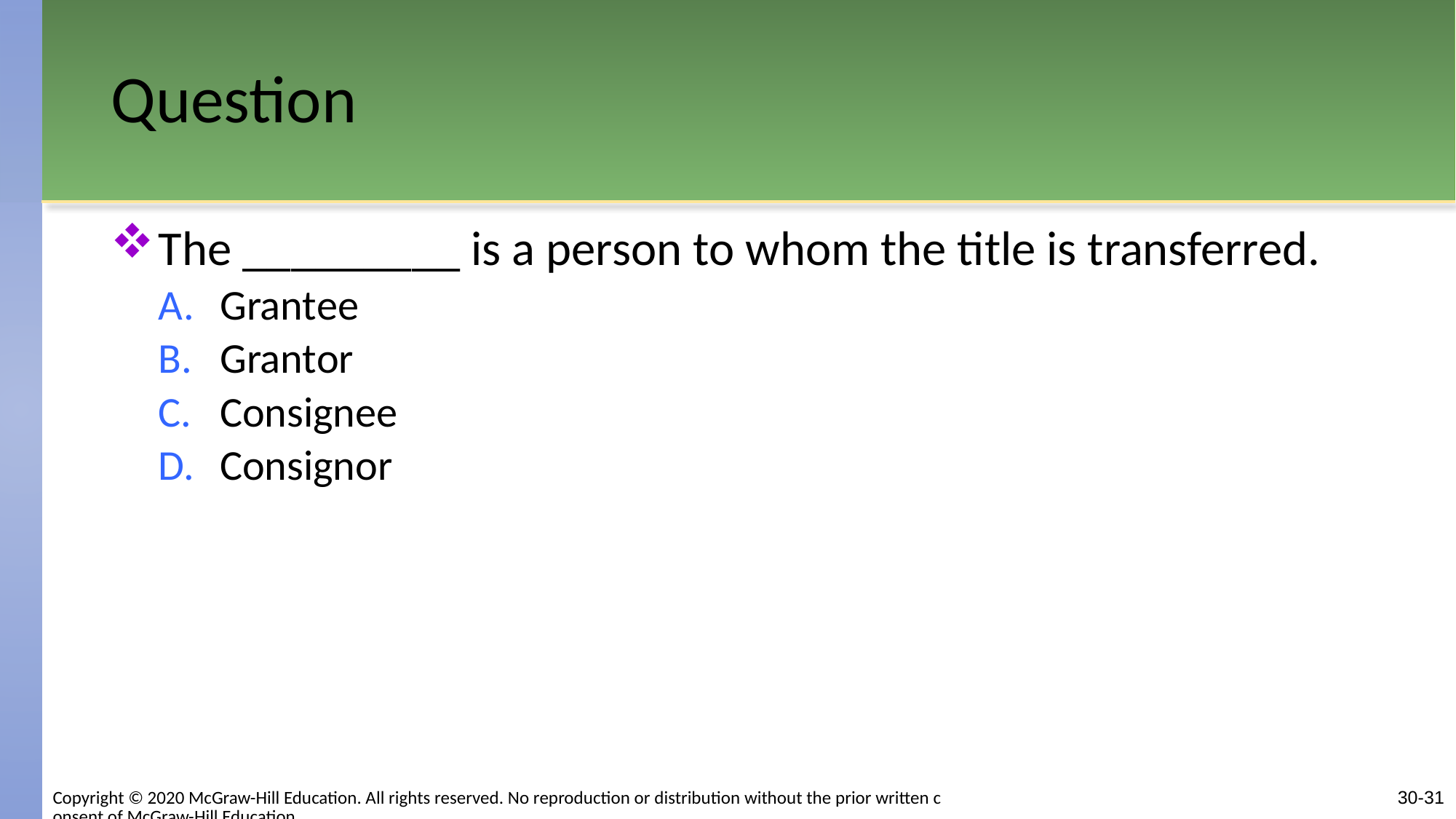

# Question
The _________ is a person to whom the title is transferred.
Grantee
Grantor
Consignee
Consignor
Copyright © 2020 McGraw-Hill Education. All rights reserved. No reproduction or distribution without the prior written consent of McGraw-Hill Education.
30-31